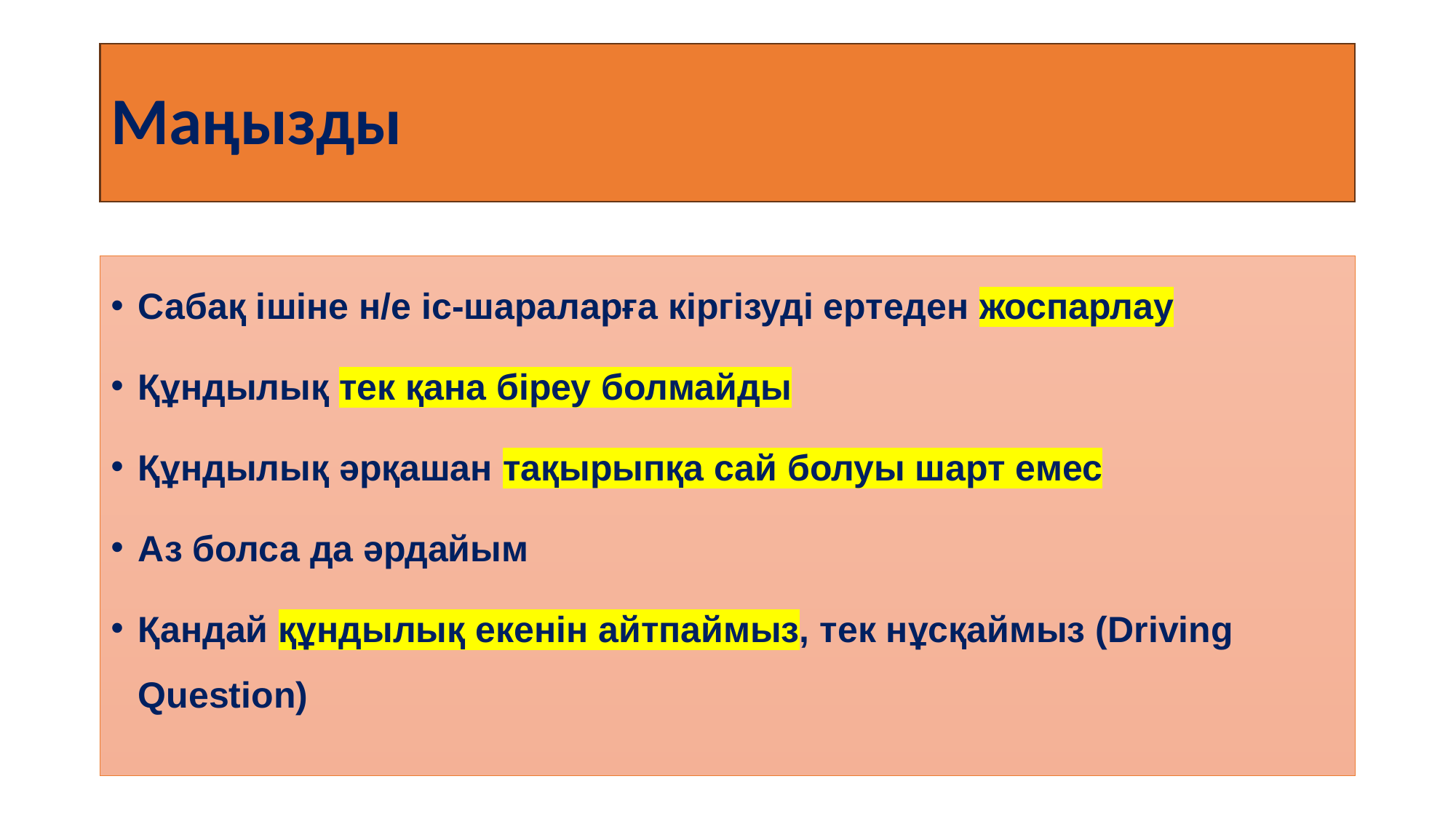

# Маңызды
Сабақ ішіне н/е іс-шараларға кіргізуді ертеден жоспарлау
Құндылық тек қана біреу болмайды
Құндылық әрқашан тақырыпқа сай болуы шарт емес
Аз болса да әрдайым
Қандай құндылық екенін айтпаймыз, тек нұсқаймыз (Driving Question)